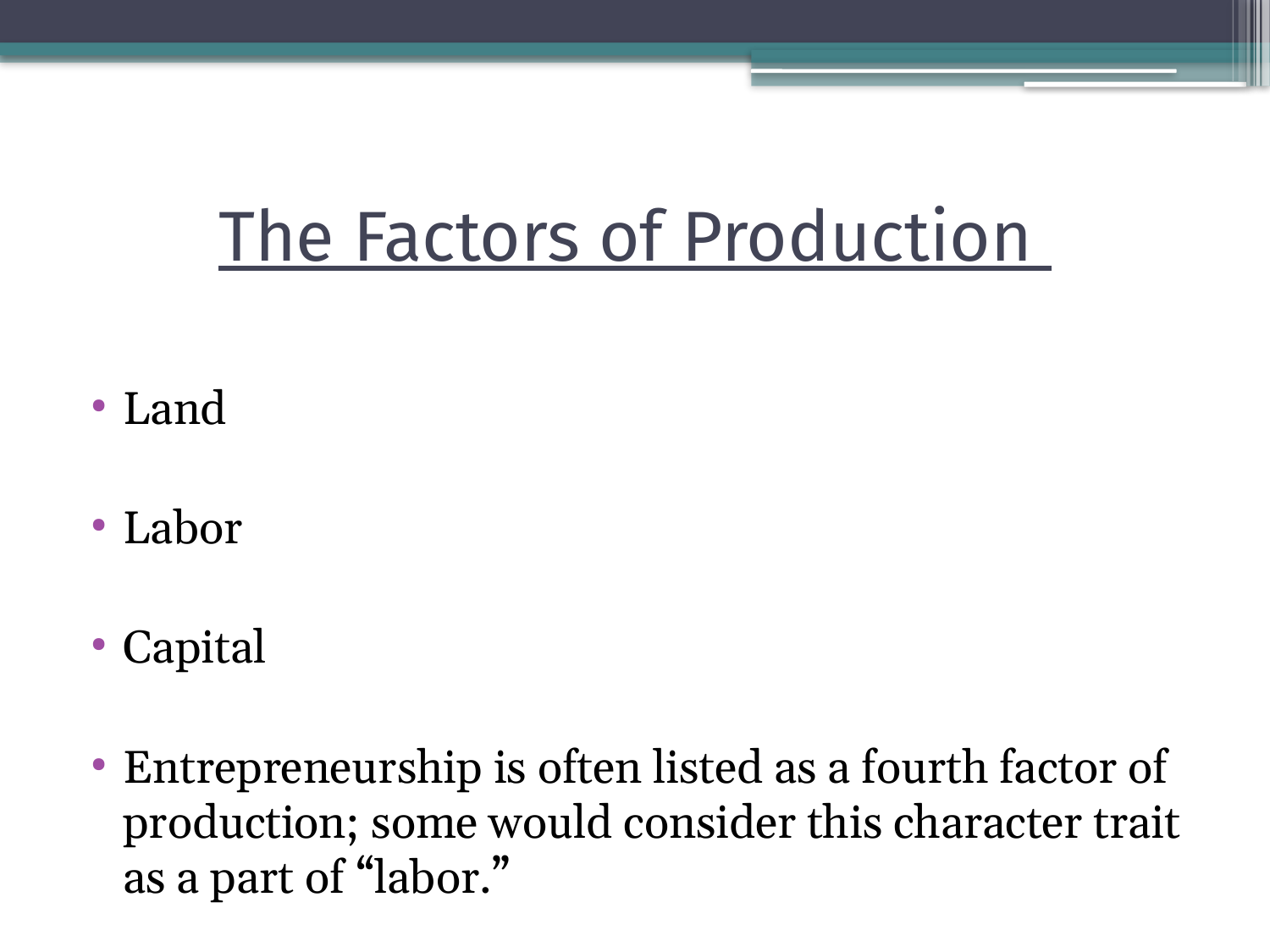

# The Factors of Production

Land

Labor

Capital

Entrepreneurship is often listed as a fourth factor of production; some would consider this character trait as a part of “labor.”